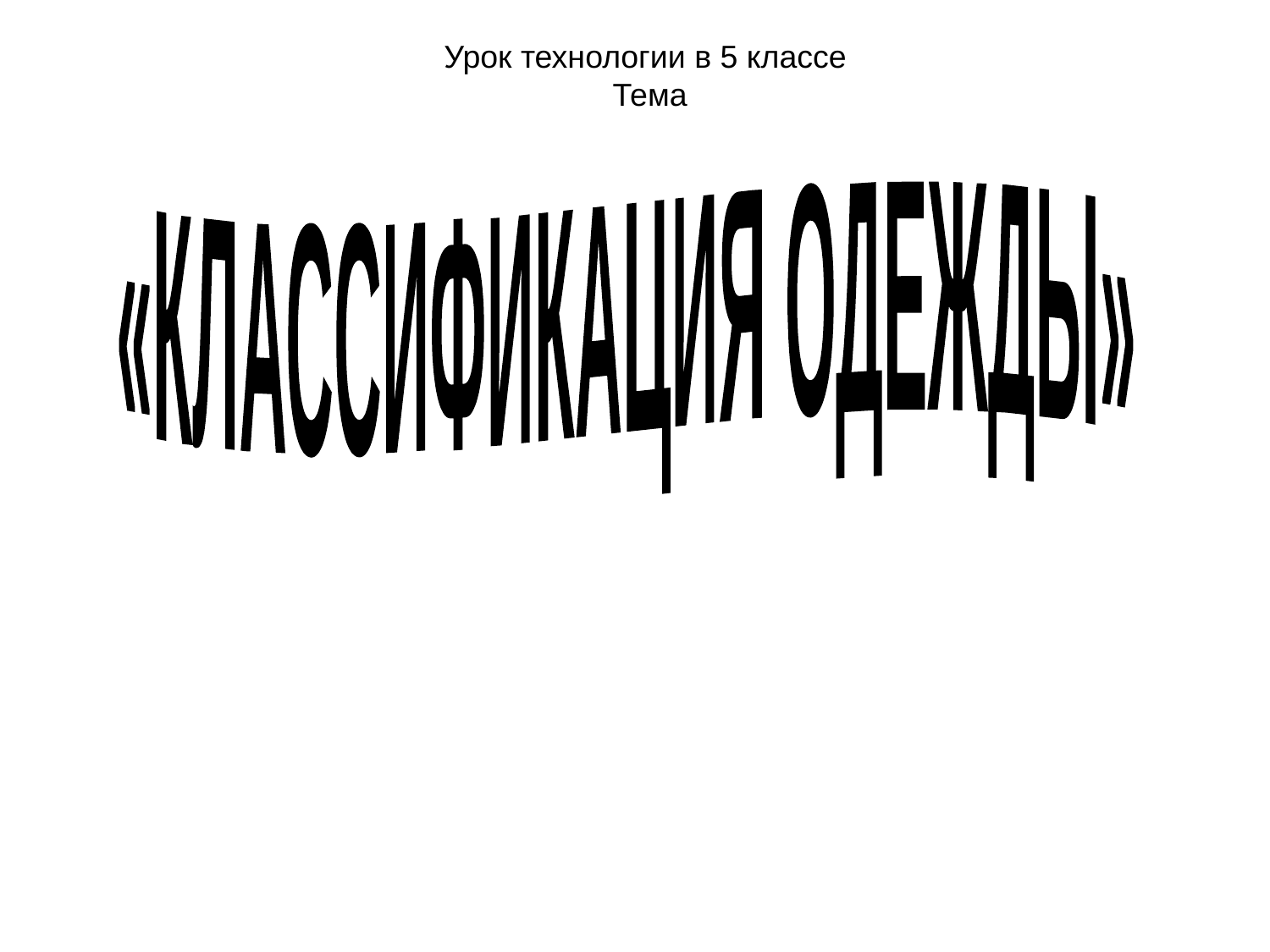

Урок технологии в 5 классе
Тема

 «КЛАССИФИКАЦИЯ ОДЕЖДЫ»